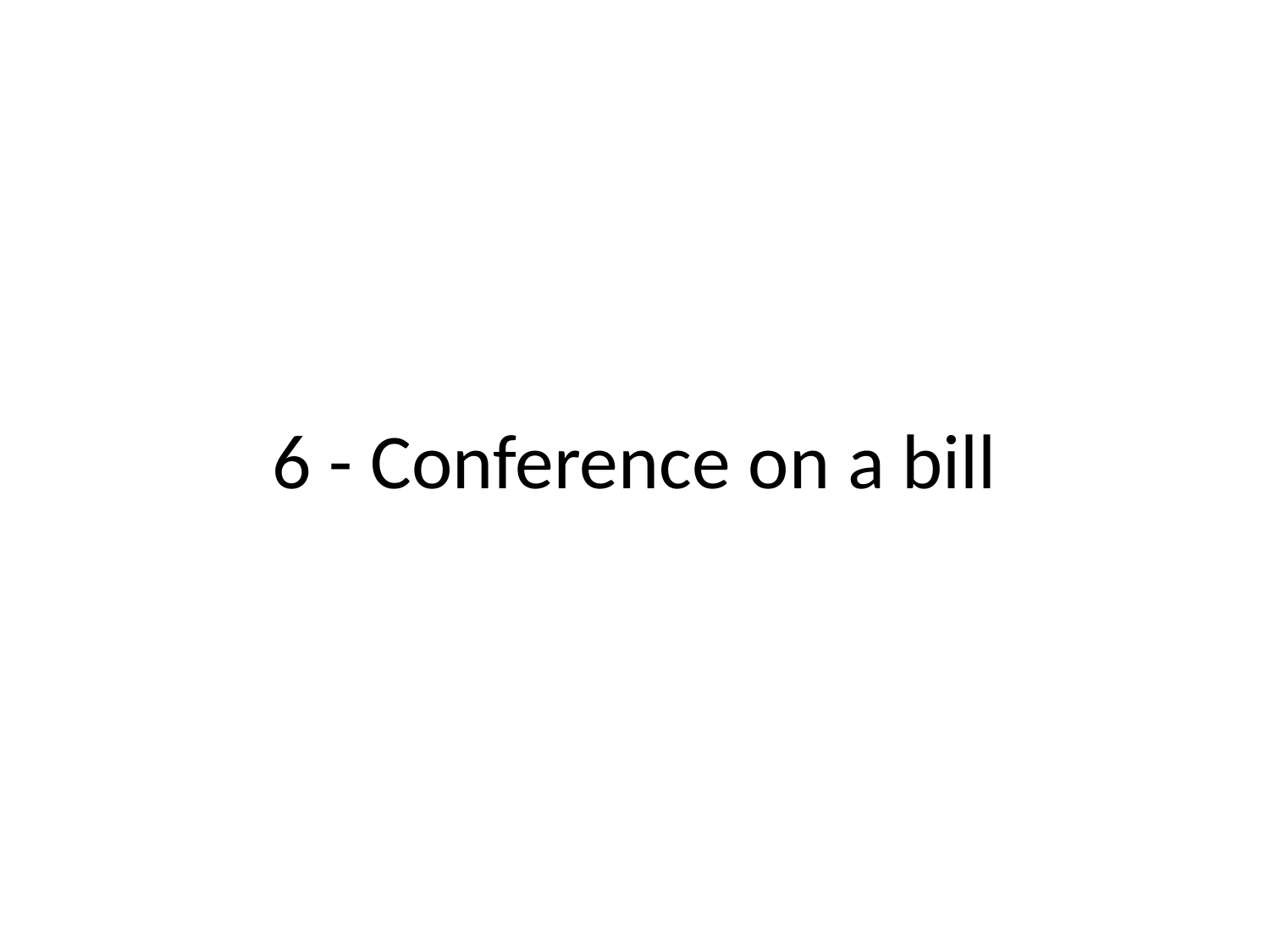

# 6 - Conference on a bill